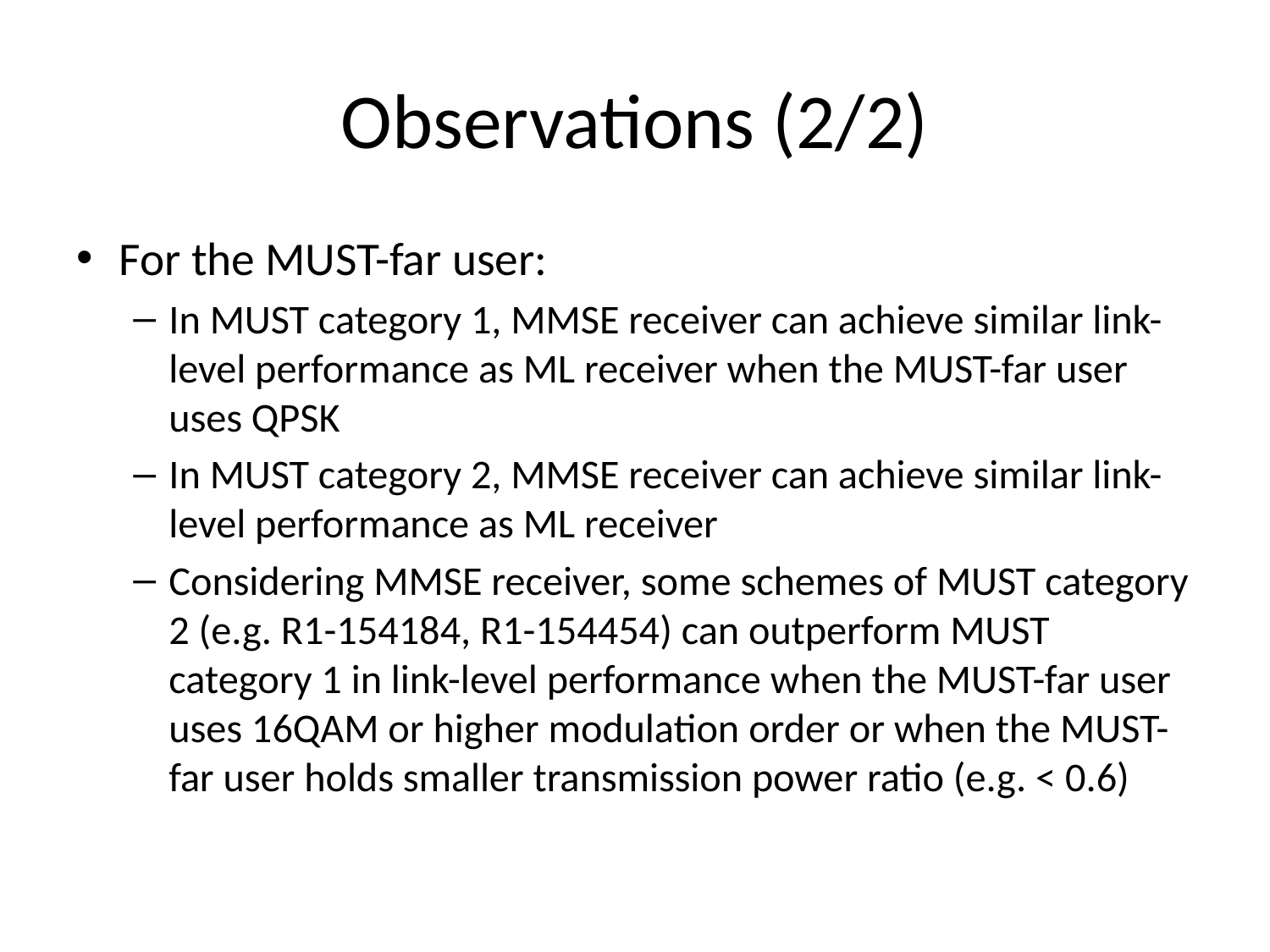

# Observations (2/2)
For the MUST-far user:
In MUST category 1, MMSE receiver can achieve similar link-level performance as ML receiver when the MUST-far user uses QPSK
In MUST category 2, MMSE receiver can achieve similar link-level performance as ML receiver
Considering MMSE receiver, some schemes of MUST category 2 (e.g. R1-154184, R1-154454) can outperform MUST category 1 in link-level performance when the MUST-far user uses 16QAM or higher modulation order or when the MUST-far user holds smaller transmission power ratio (e.g. < 0.6)